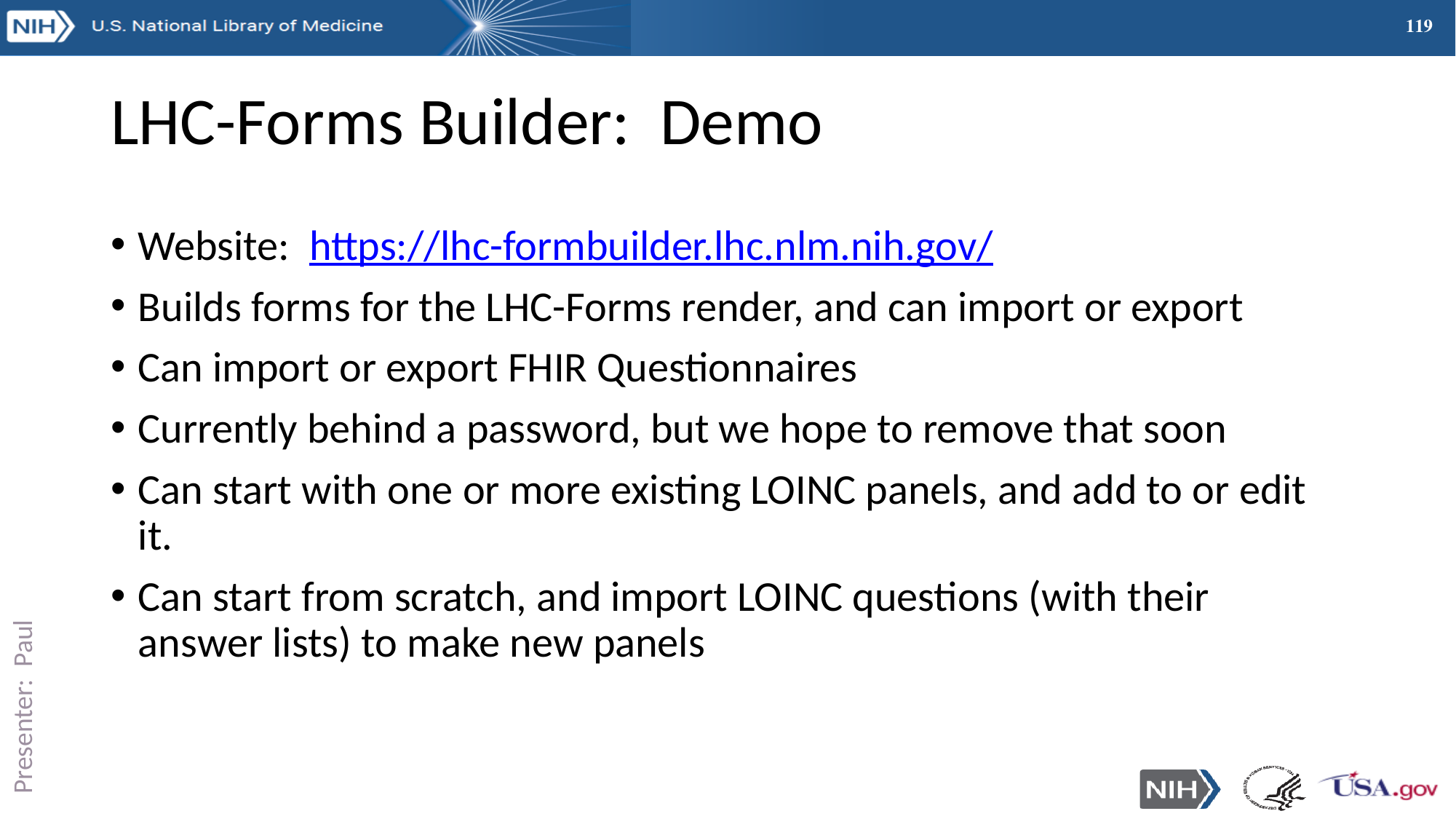

# LHC-Forms Builder:  Demo
Website:  https://lhc-formbuilder.lhc.nlm.nih.gov/
Builds forms for the LHC-Forms render, and can import or export
Can import or export FHIR Questionnaires
Currently behind a password, but we hope to remove that soon
Can start with one or more existing LOINC panels, and add to or edit it.
Can start from scratch, and import LOINC questions (with their answer lists) to make new panels

Presenter:  Paul